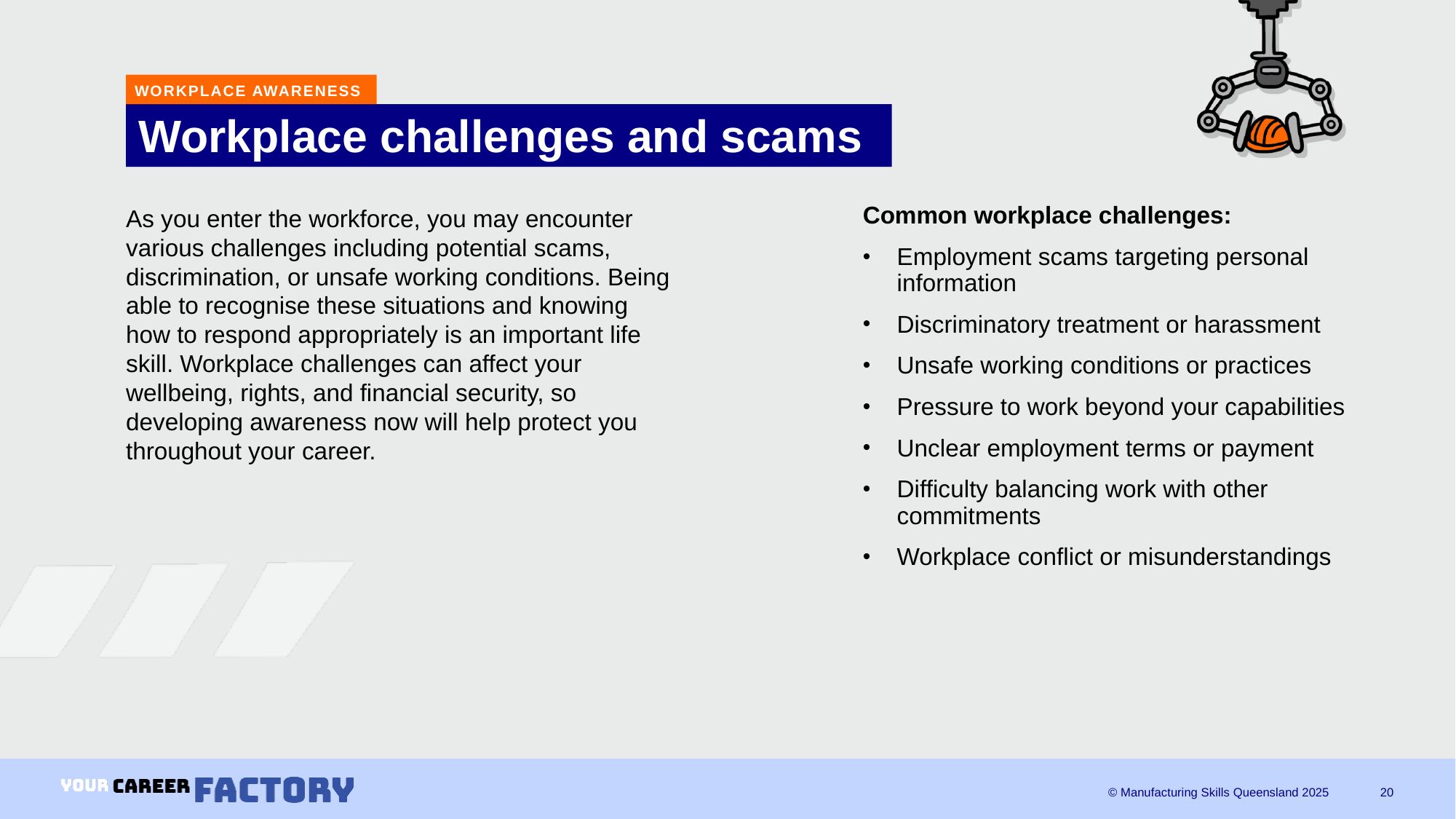

WORKPLACE AWARENESS
# Workplace challenges and scams
As you enter the workforce, you may encounter various challenges including potential scams, discrimination, or unsafe working conditions. Being able to recognise these situations and knowing how to respond appropriately is an important life skill. Workplace challenges can affect your wellbeing, rights, and financial security, so developing awareness now will help protect you throughout your career.
Common workplace challenges:
Employment scams targeting personal information
Discriminatory treatment or harassment
Unsafe working conditions or practices
Pressure to work beyond your capabilities
Unclear employment terms or payment
Difficulty balancing work with other commitments
Workplace conflict or misunderstandings